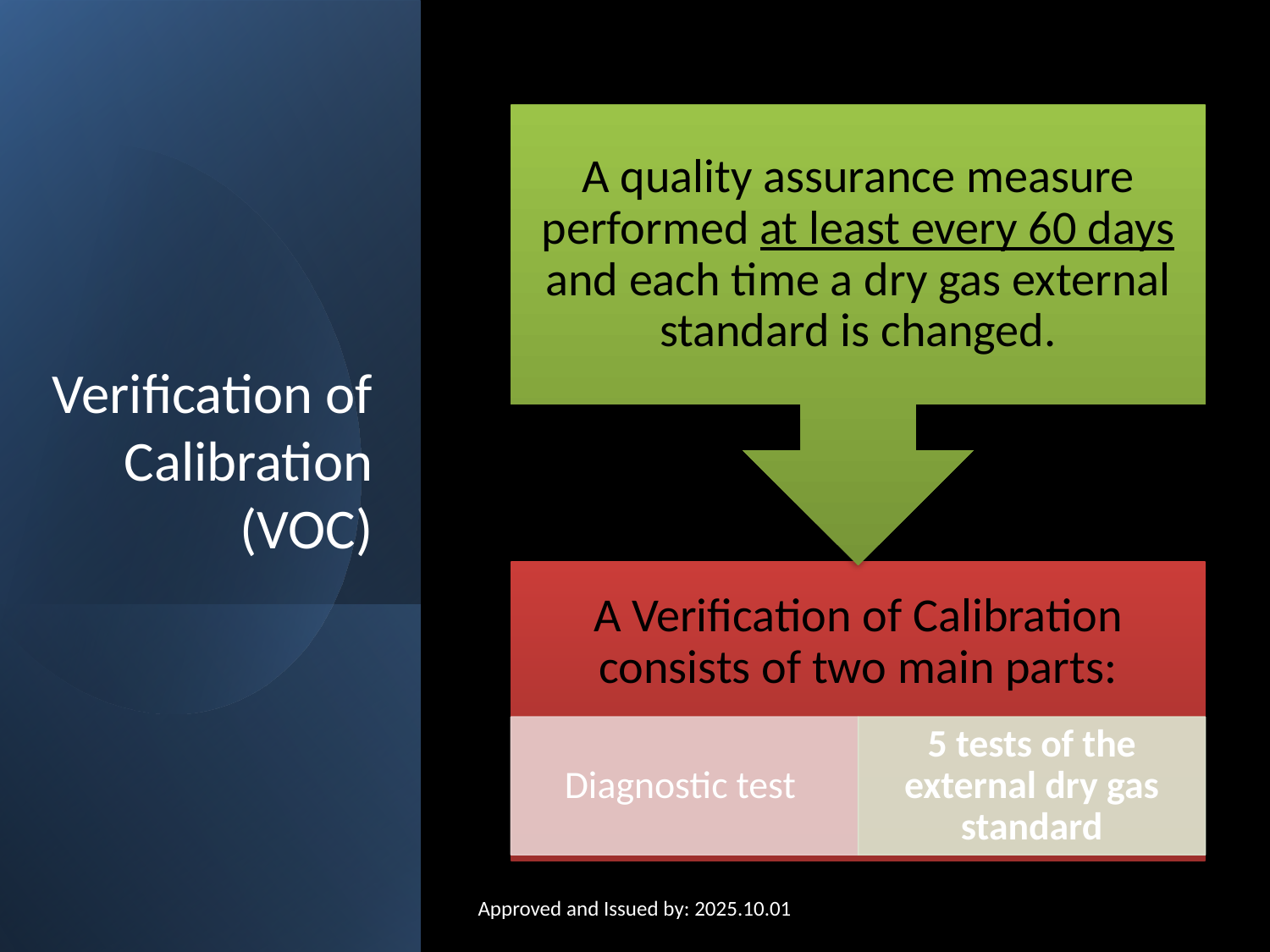

A Verification of Calibration consists of two main parts:
Diagnostic test
5 tests of the external dry gas standard
A quality assurance measure performed at least every 60 days and each time a dry gas external standard is changed.

# Verification of Calibration (VOC)

Approved and Issued by: 2025.10.01